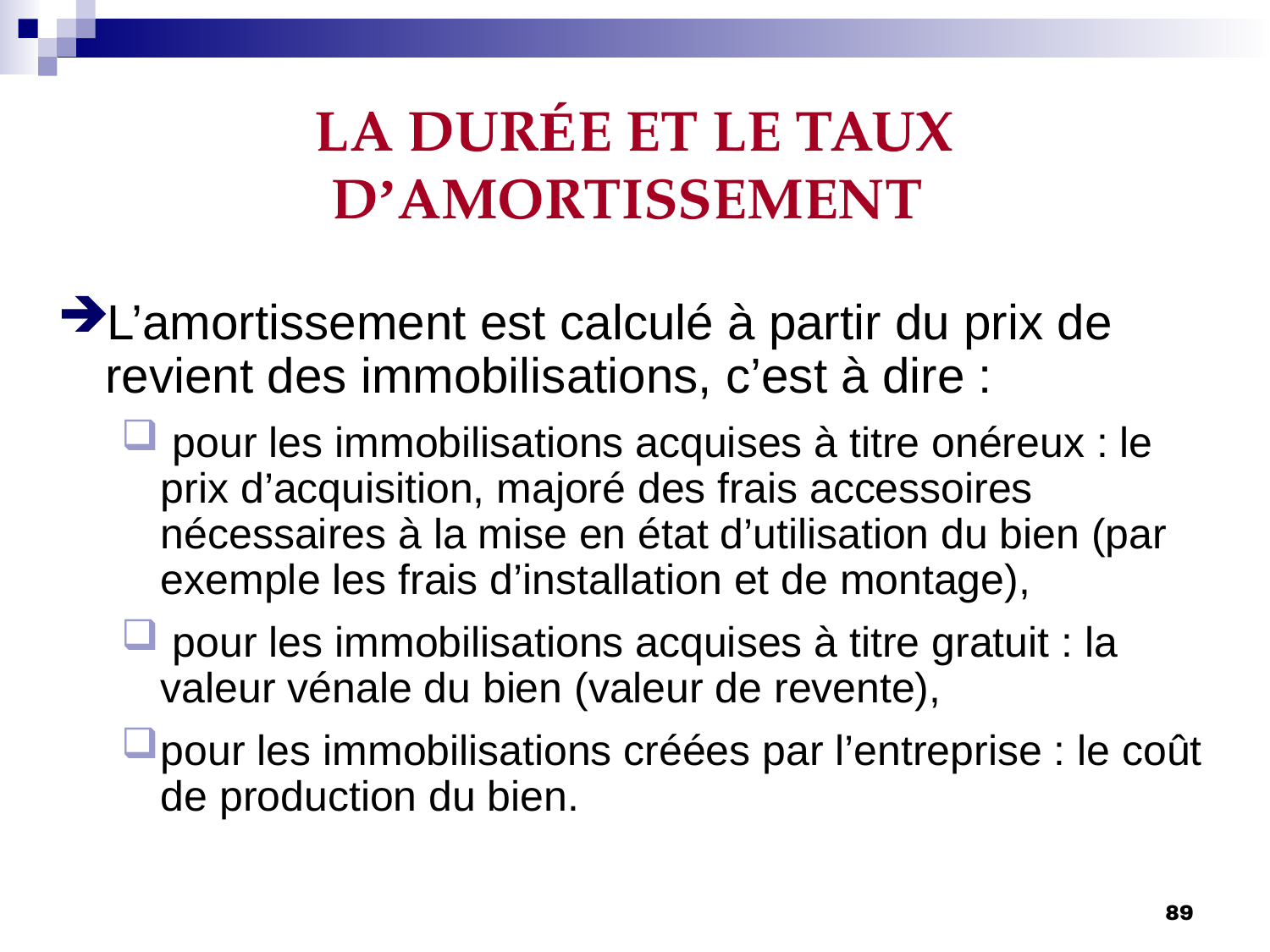

# LA DURÉE ET LE TAUX D’AMORTISSEMENT

L’amortissement est calculé à partir du prix de revient des immobilisations, c’est à dire :
 pour les immobilisations acquises à titre onéreux : le prix d’acquisition, majoré des frais accessoires nécessaires à la mise en état d’utilisation du bien (par exemple les frais d’installation et de montage),
 pour les immobilisations acquises à titre gratuit : la valeur vénale du bien (valeur de revente),
pour les immobilisations créées par l’entreprise : le coût de production du bien.
89